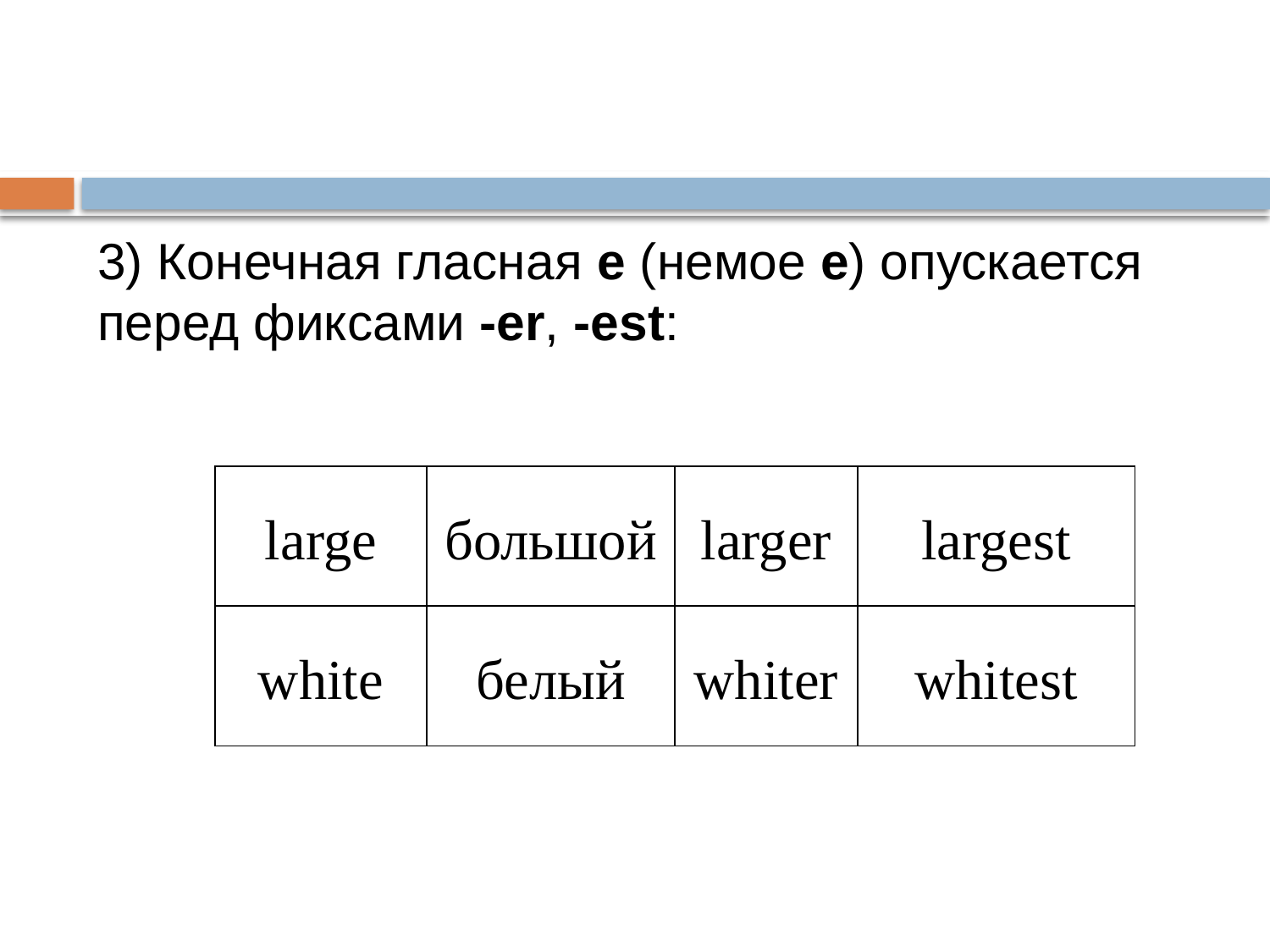

3) Конечная гласная е (немое е) опускается перед фиксами -еr, -est:

| large | большой | larger | largest |
| --- | --- | --- | --- |
| white | белый | whiter | whitest |